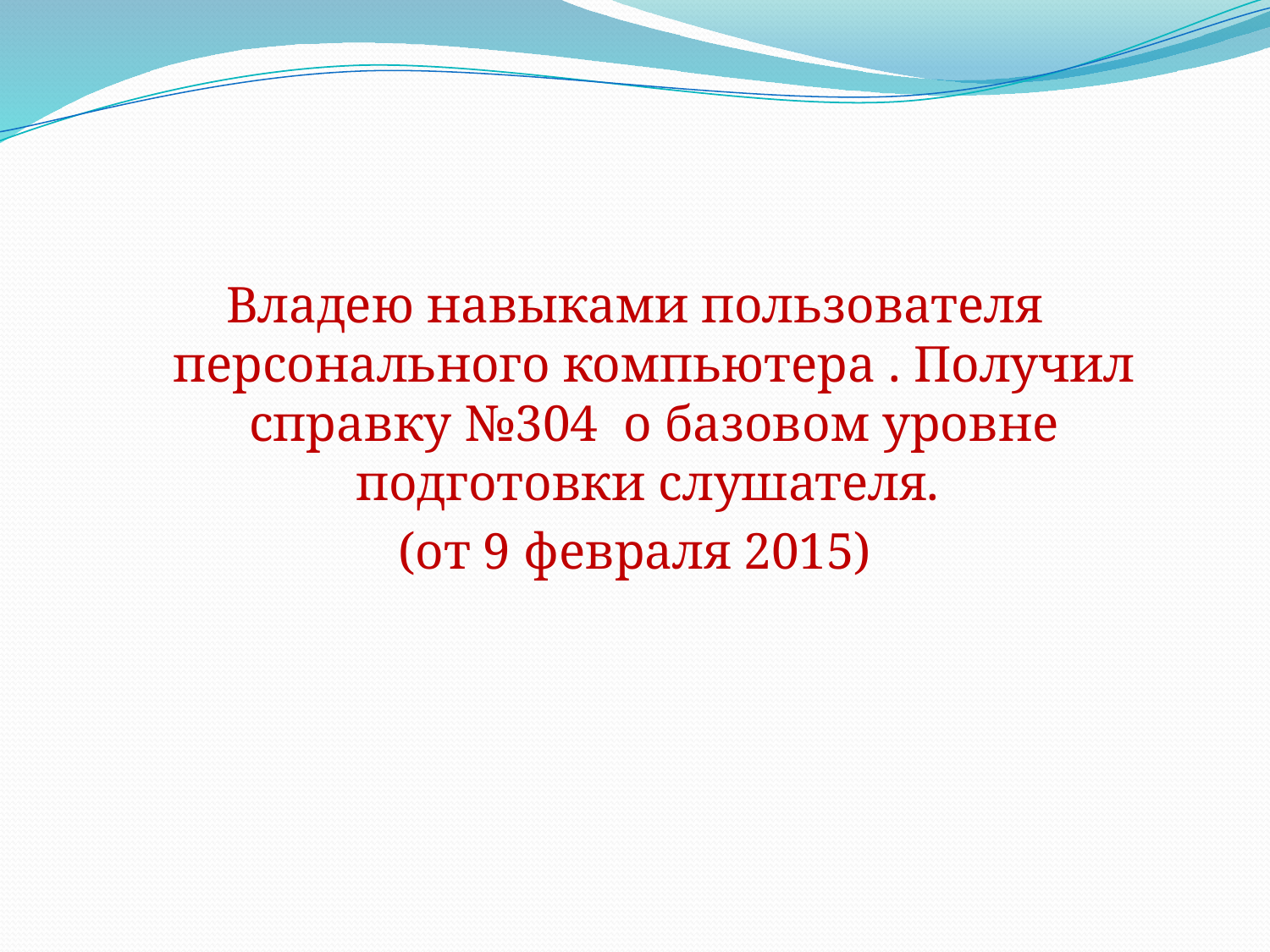

Владею навыками пользователя персонального компьютера . Получил справку №304  о базовом уровне подготовки слушателя.
(от 9 февраля 2015)